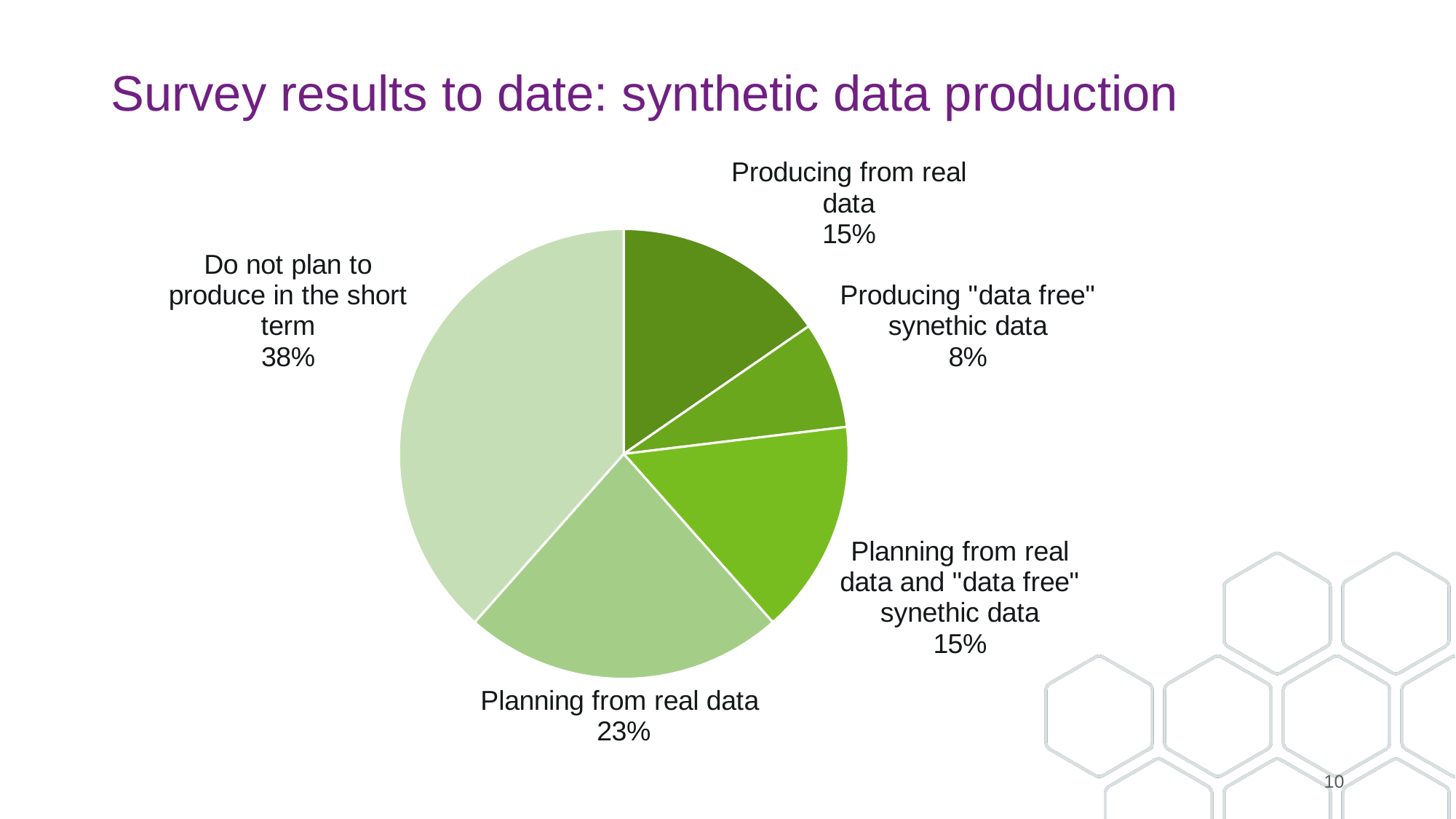

# Survey results to date: synthetic data production

### Chart

| Category |  |
|---|---|
| Producing from real data | 2.0 |
| Producing "data free" synethic data | 1.0 |
| Planning from real data and "data free" synethic data | 2.0 |
| Planning from real data  | 3.0 |
| Do not plan to produce in the short term | 5.0 |
10